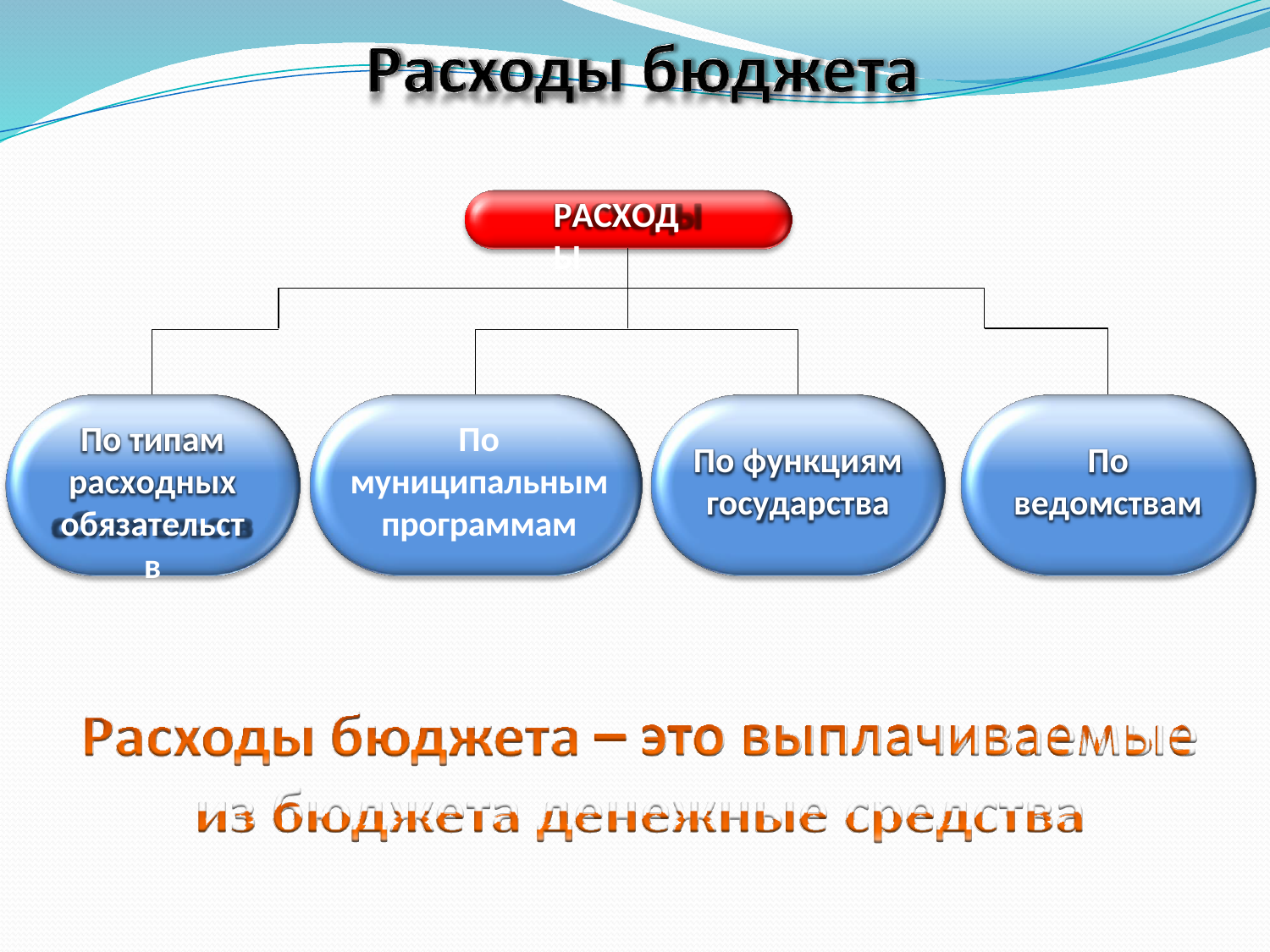

РАСХОДЫ

По типам расходных обязательств
По
муниципальным программам

По функциям
государства
По
ведомствам